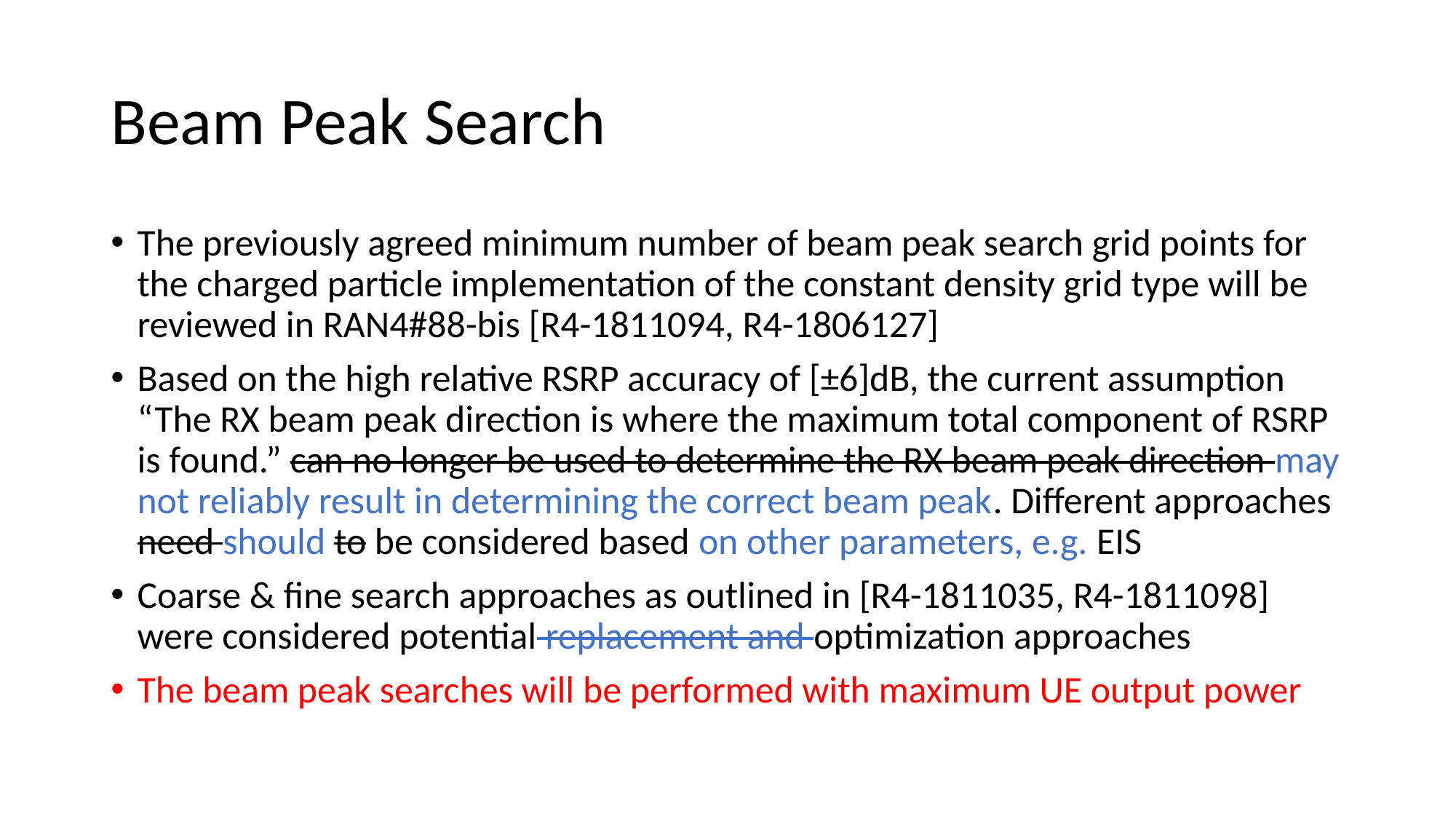

# Beam Peak Search
The previously agreed minimum number of beam peak search grid points for the charged particle implementation of the constant density grid type will be reviewed in RAN4#88-bis [R4-1811094, R4-1806127]
Based on the high relative RSRP accuracy of [±6]dB, the current assumption “The RX beam peak direction is where the maximum total component of RSRP is found.” can no longer be used to determine the RX beam peak direction may not reliably result in determining the correct beam peak. Different approaches need should to be considered based on other parameters, e.g. EIS
Coarse & fine search approaches as outlined in [R4-1811035, R4-1811098] were considered potential replacement and optimization approaches
The beam peak searches will be performed with maximum UE output power